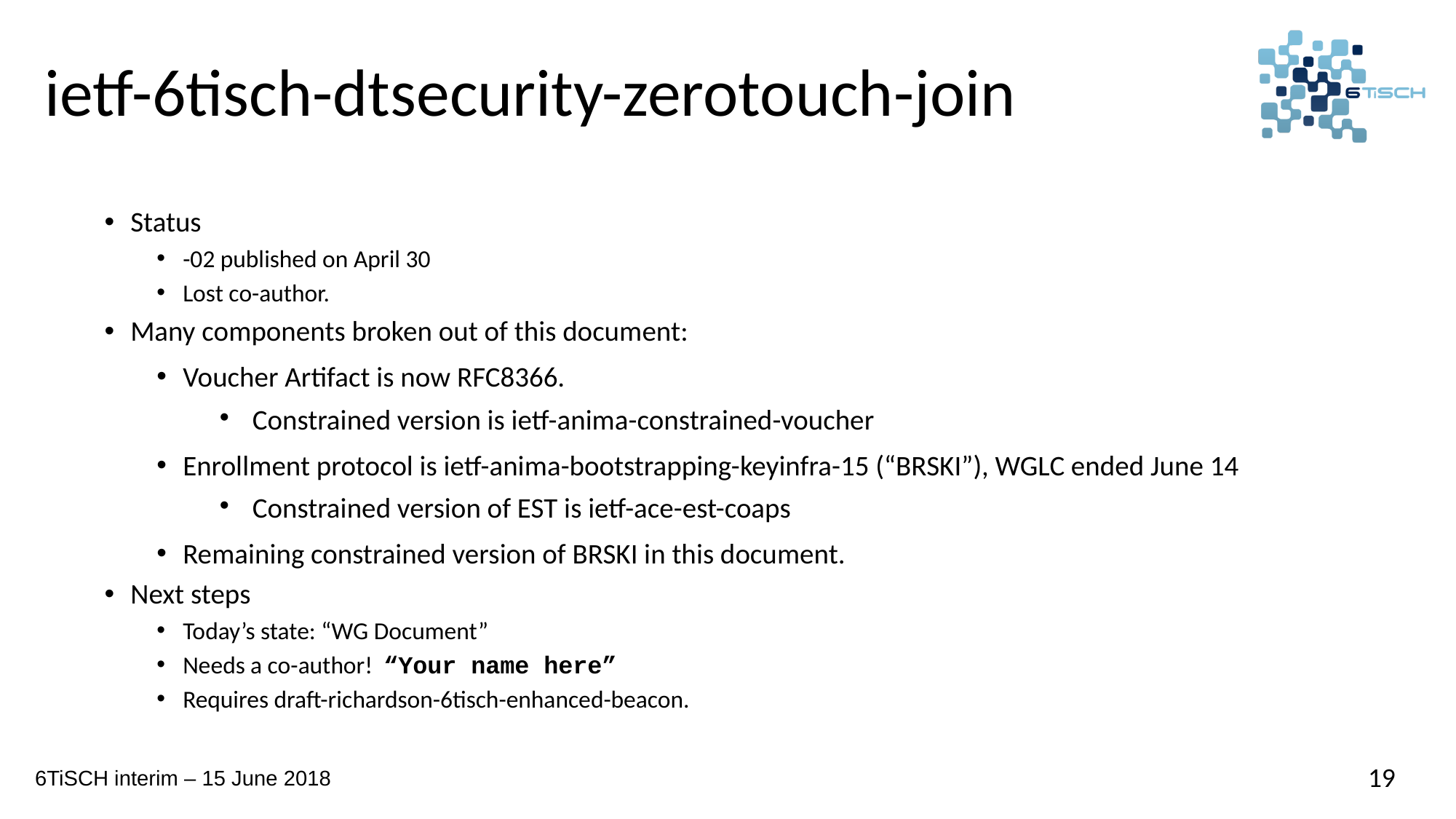

ietf-6tisch-dtsecurity-zerotouch-join
Status
-02 published on April 30
Lost co-author.
Many components broken out of this document:
Voucher Artifact is now RFC8366.
Constrained version is ietf-anima-constrained-voucher
Enrollment protocol is ietf-anima-bootstrapping-keyinfra-15 (“BRSKI”), WGLC ended June 14
Constrained version of EST is ietf-ace-est-coaps
Remaining constrained version of BRSKI in this document.
Next steps
Today’s state: “WG Document”
Needs a co-author!  “Your name here”
Requires draft-richardson-6tisch-enhanced-beacon.
19